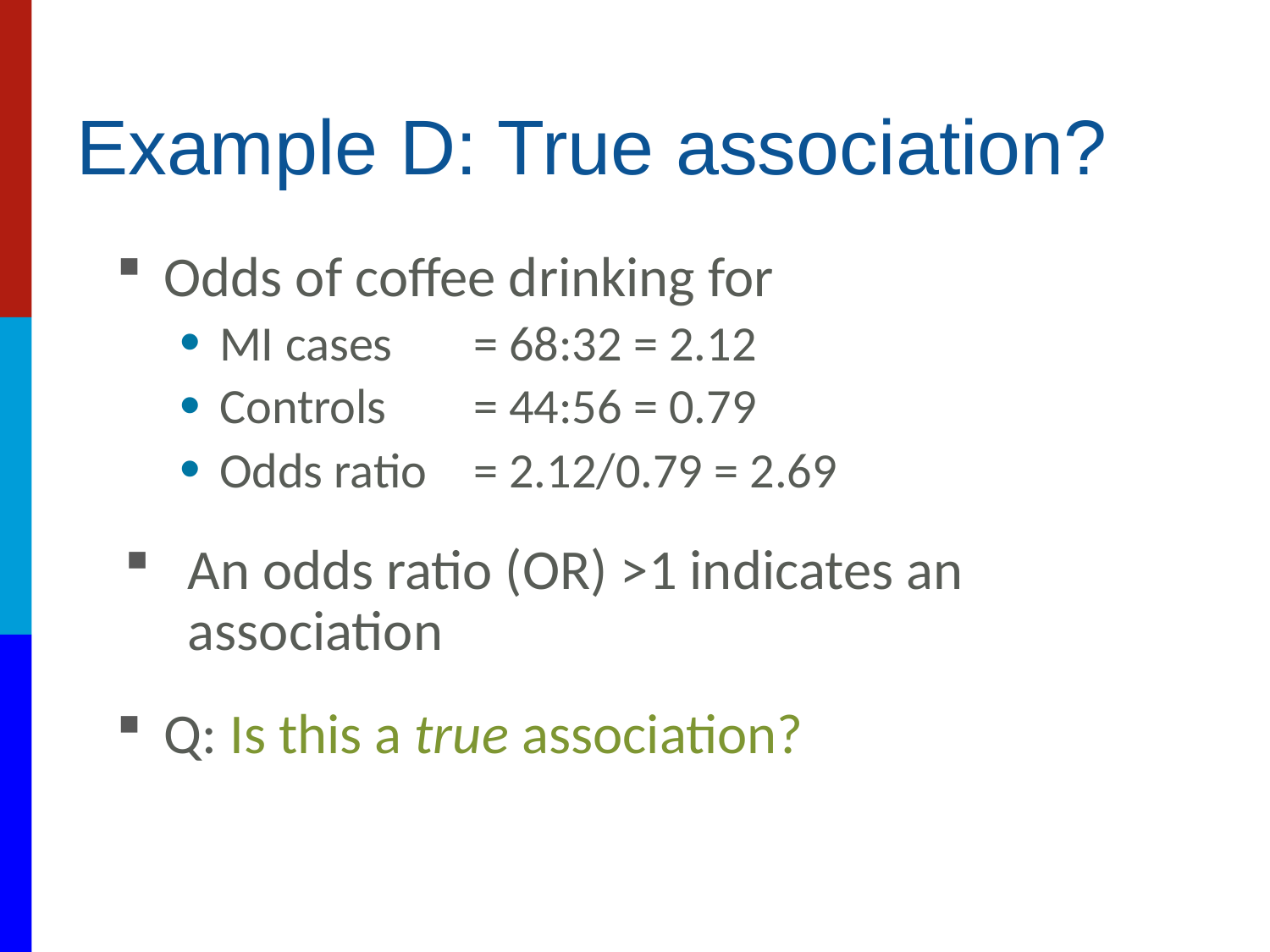

# Example D: True association?
Odds of coffee drinking for
MI cases	= 68:32 = 2.12
Controls	= 44:56 = 0.79
Odds ratio	= 2.12/0.79 = 2.69
An odds ratio (OR) >1 indicates an association
Q: Is this a true association?